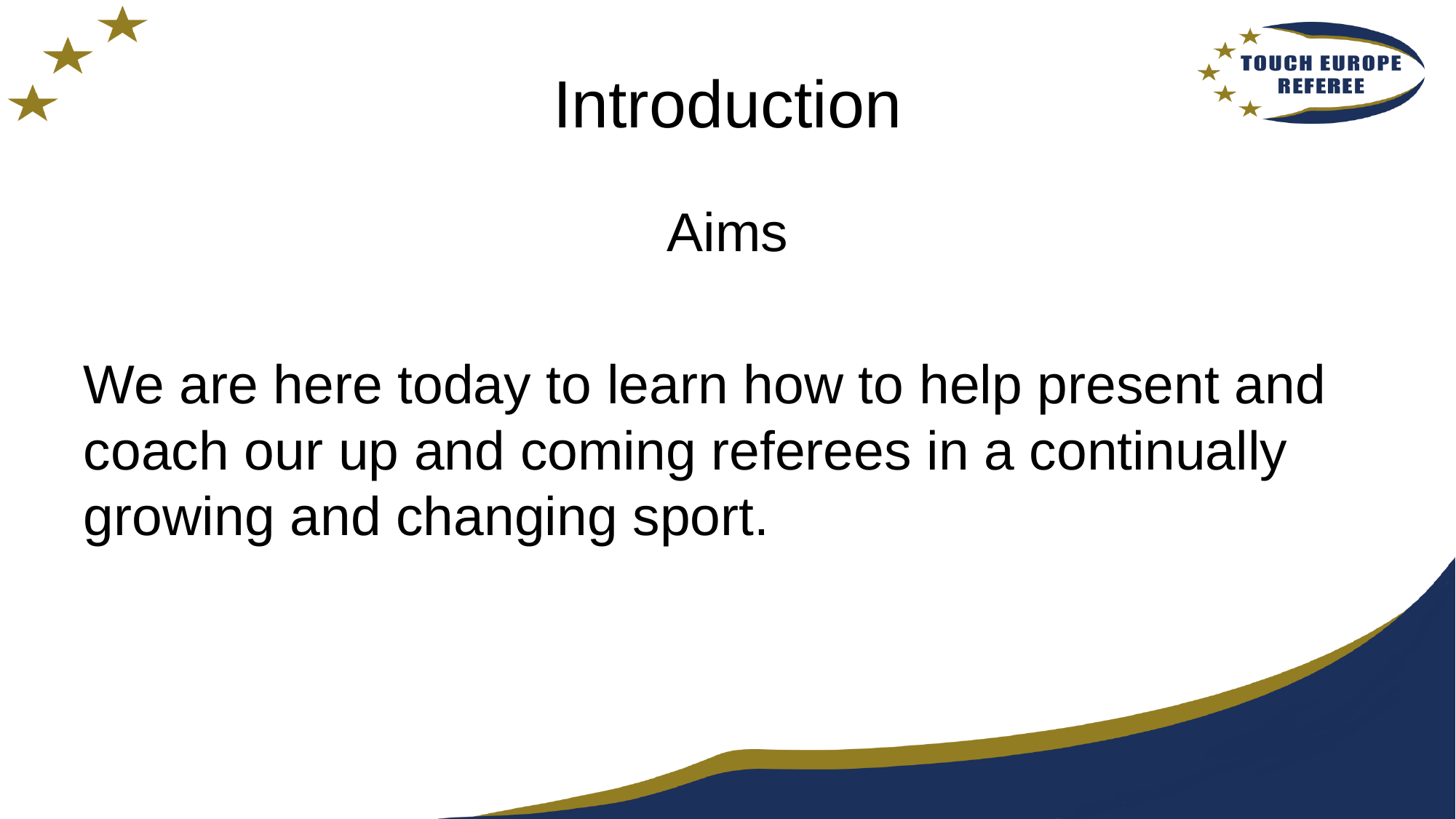

# Introduction
Aims

We are here today to learn how to help present and coach our up and coming referees in a continually growing and changing sport.